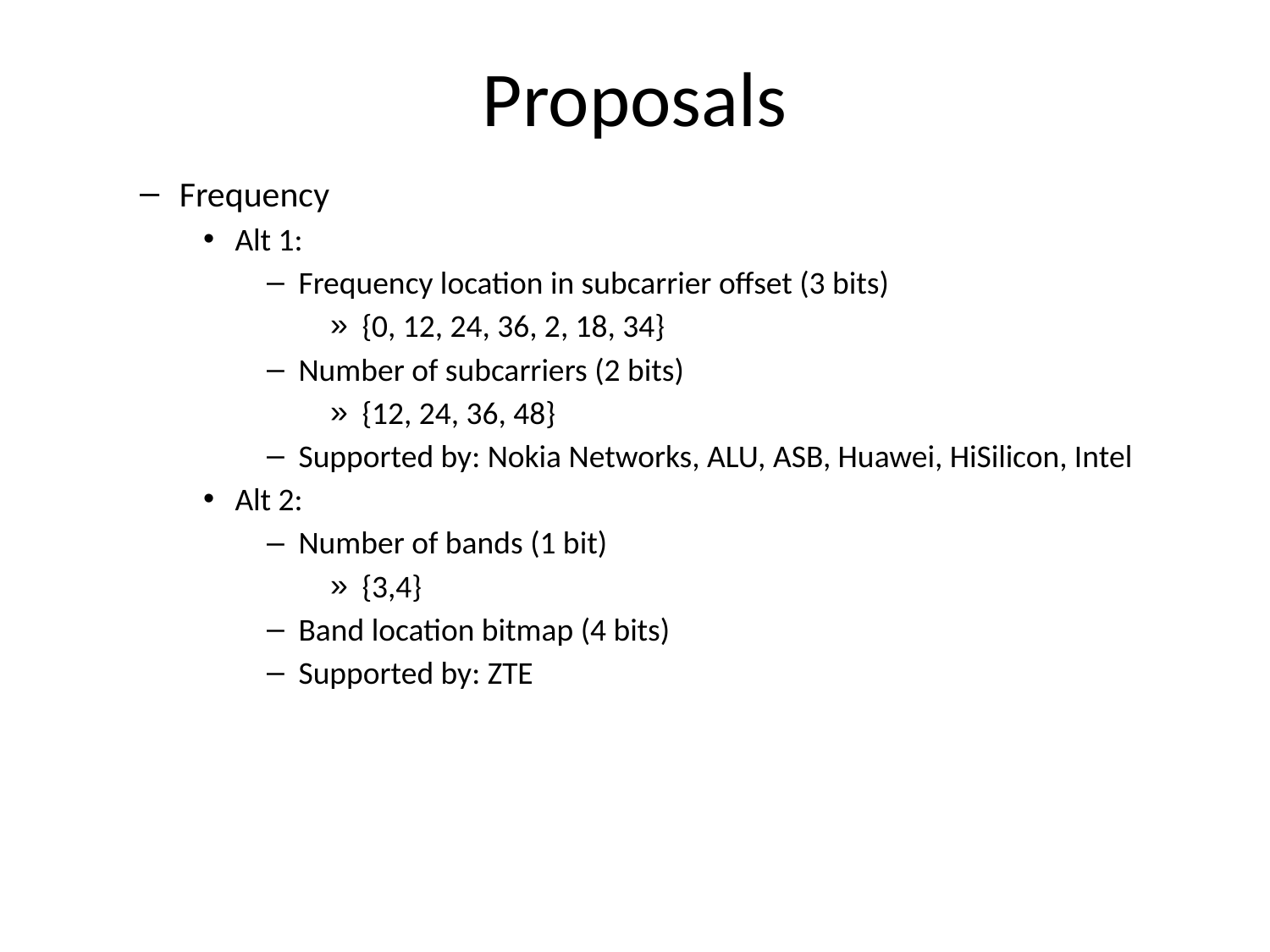

# Proposals
Frequency
Alt 1:
Frequency location in subcarrier offset (3 bits)
{0, 12, 24, 36, 2, 18, 34}
Number of subcarriers (2 bits)
{12, 24, 36, 48}
Supported by: Nokia Networks, ALU, ASB, Huawei, HiSilicon, Intel
Alt 2:
Number of bands (1 bit)
{3,4}
Band location bitmap (4 bits)
Supported by: ZTE